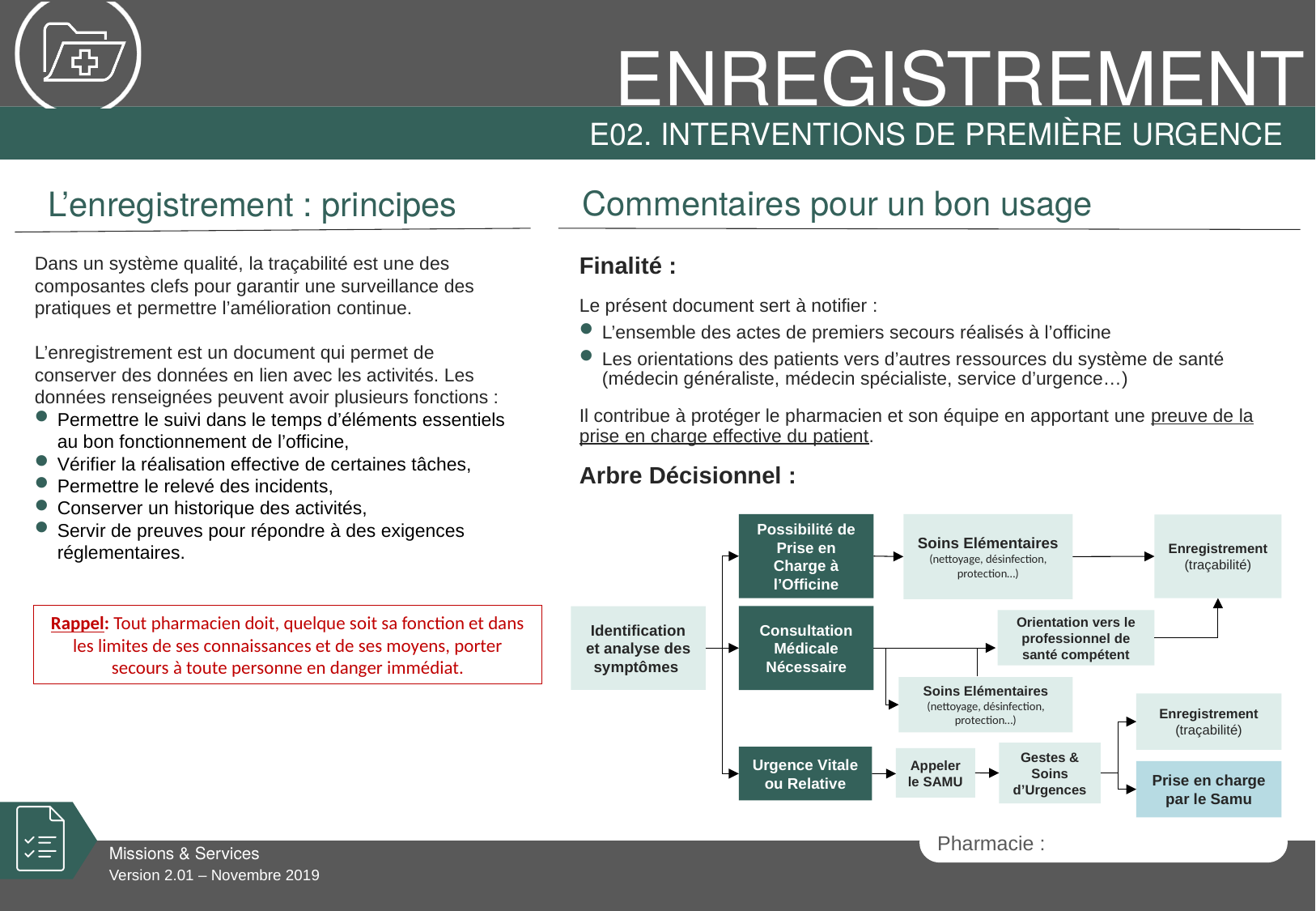

# E02. interventions DE première urgence
Finalité :
Le présent document sert à notifier :
L’ensemble des actes de premiers secours réalisés à l’officine
Les orientations des patients vers d’autres ressources du système de santé (médecin généraliste, médecin spécialiste, service d’urgence…)
Il contribue à protéger le pharmacien et son équipe en apportant une preuve de la prise en charge effective du patient.

Arbre Décisionnel :

Possibilité de Prise en Charge à l’Officine
Soins Elémentaires
(nettoyage, désinfection, protection…)
Enregistrement
(traçabilité)
Rappel: Tout pharmacien doit, quelque soit sa fonction et dans les limites de ses connaissances et de ses moyens, porter secours à toute personne en danger immédiat.
Consultation Médicale Nécessaire
Identification et analyse des symptômes
Orientation vers le professionnel de santé compétent
Soins Elémentaires
(nettoyage, désinfection, protection…)
Enregistrement
(traçabilité)
Gestes & Soins d’Urgences
Urgence Vitale ou Relative
Appeler le SAMU
Prise en charge par le Samu